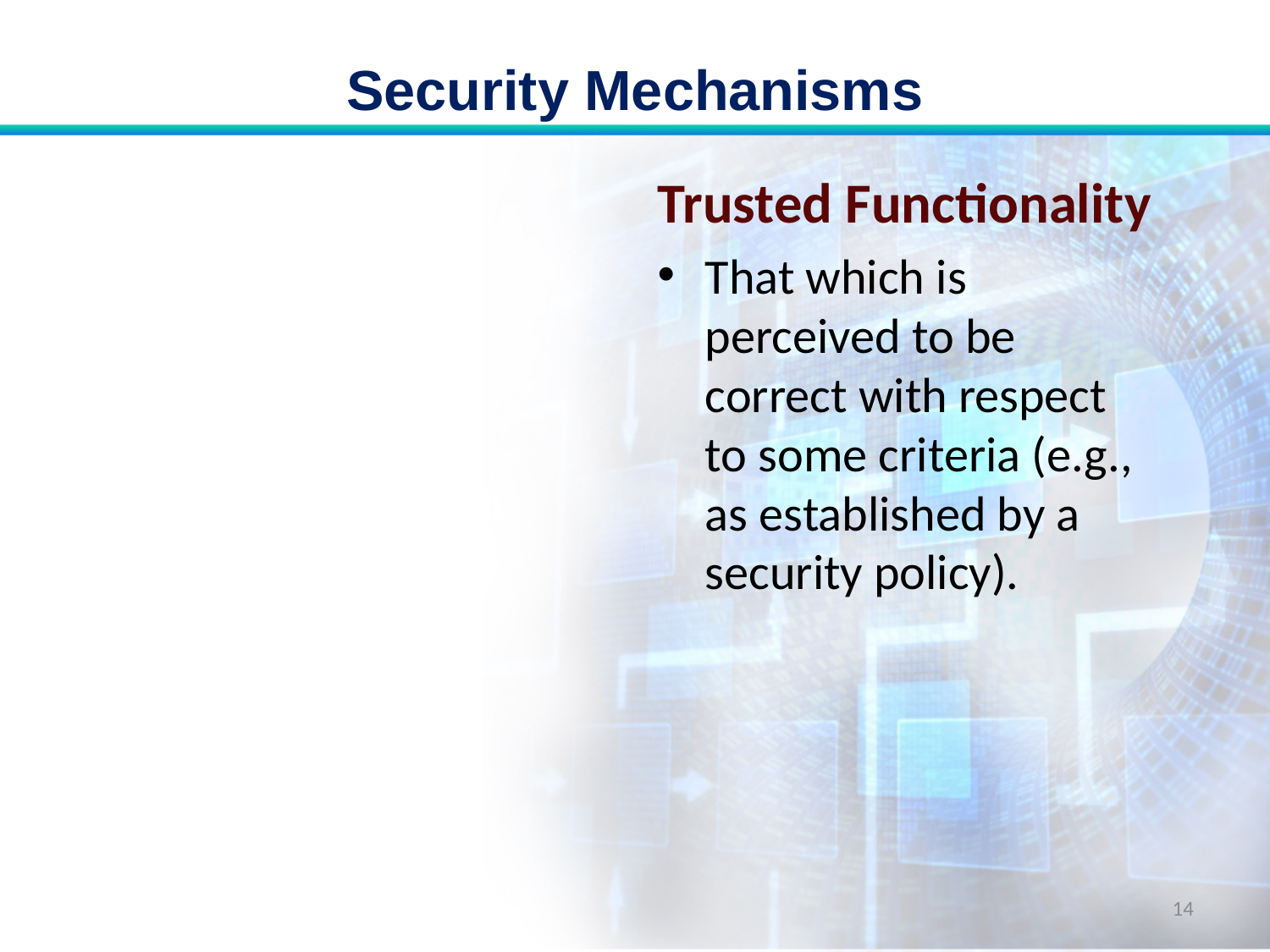

# Security Mechanisms
Trusted Functionality
That which is perceived to be correct with respect to some criteria (e.g., as established by a security policy).

14